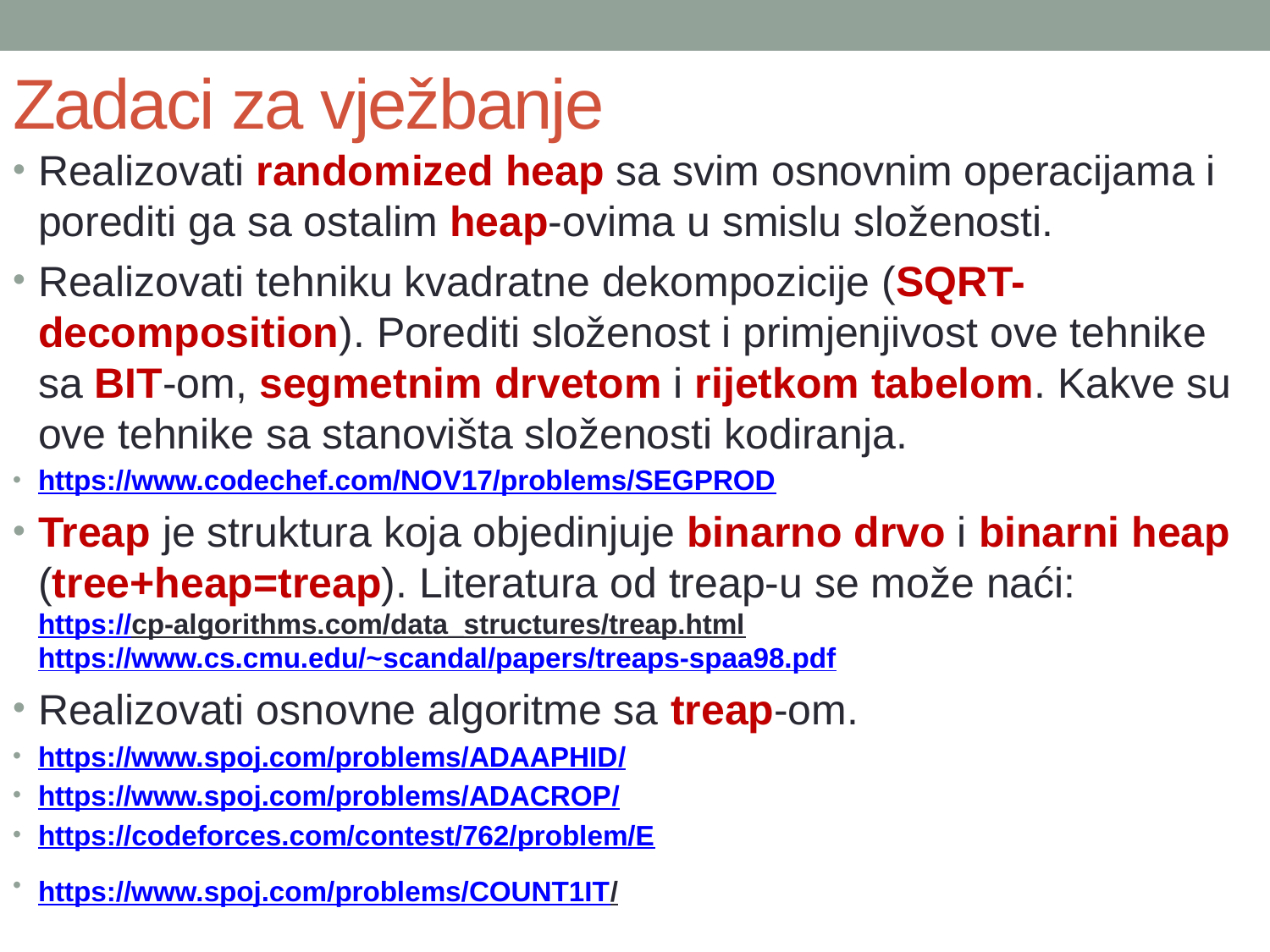

# Zadaci za vježbanje
Realizovati randomized heap sa svim osnovnim operacijama i porediti ga sa ostalim heap-ovima u smislu složenosti.
Realizovati tehniku kvadratne dekompozicije (SQRT-decomposition). Porediti složenost i primjenjivost ove tehnike sa BIT-om, segmetnim drvetom i rijetkom tabelom. Kakve su ove tehnike sa stanovišta složenosti kodiranja.
https://www.codechef.com/NOV17/problems/SEGPROD
Treap je struktura koja objedinjuje binarno drvo i binarni heap (tree+heap=treap). Literatura od treap-u se može naći:
https://cp-algorithms.com/data_structures/treap.html
https://www.cs.cmu.edu/~scandal/papers/treaps-spaa98.pdf
Realizovati osnovne algoritme sa treap-om.
https://www.spoj.com/problems/ADAAPHID/
https://www.spoj.com/problems/ADACROP/
https://codeforces.com/contest/762/problem/E
https://www.spoj.com/problems/COUNT1IT/